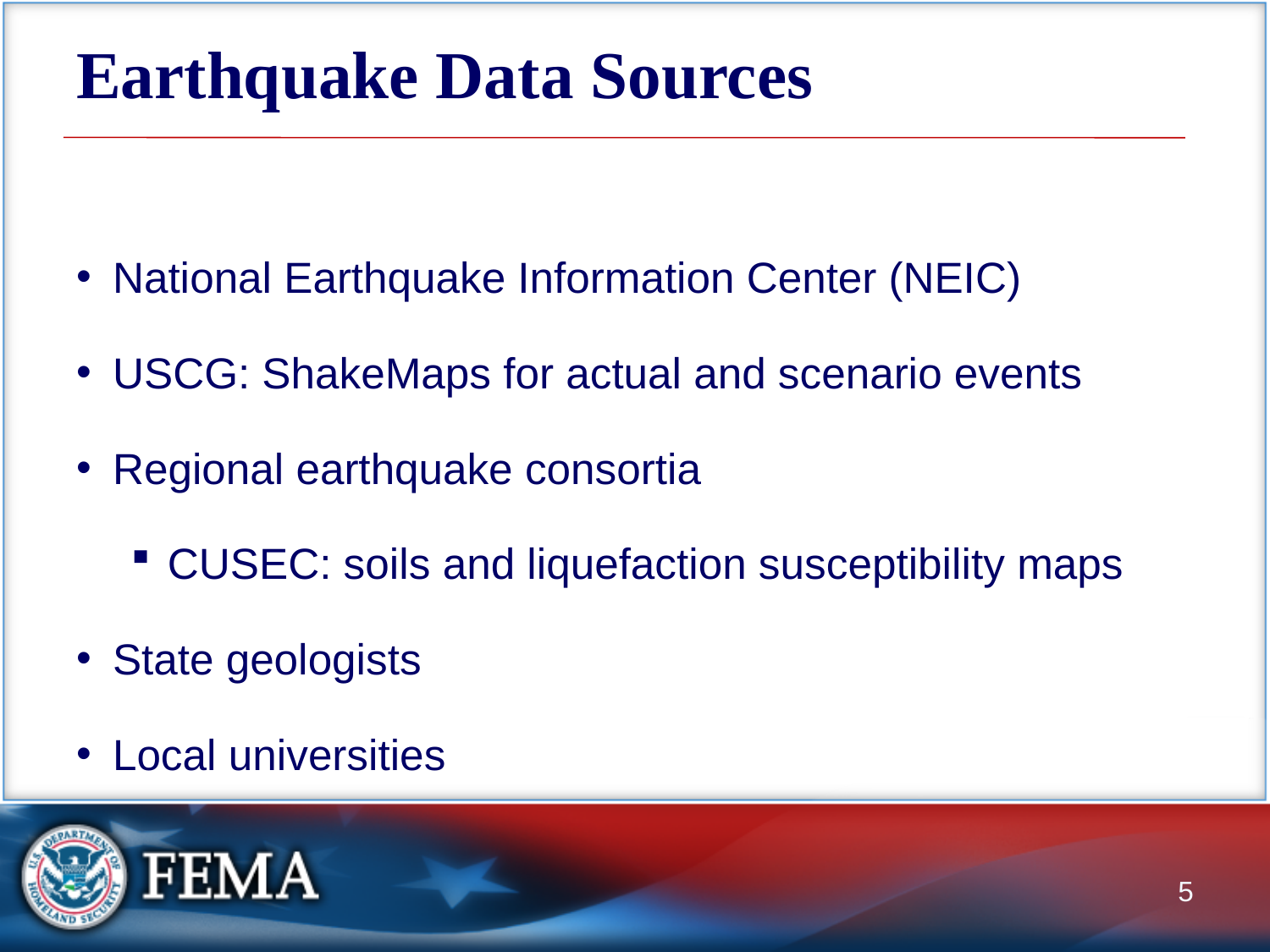

# Earthquake Data Sources

National Earthquake Information Center (NEIC)
USCG: ShakeMaps for actual and scenario events
Regional earthquake consortia
CUSEC: soils and liquefaction susceptibility maps
State geologists
Local universities
5